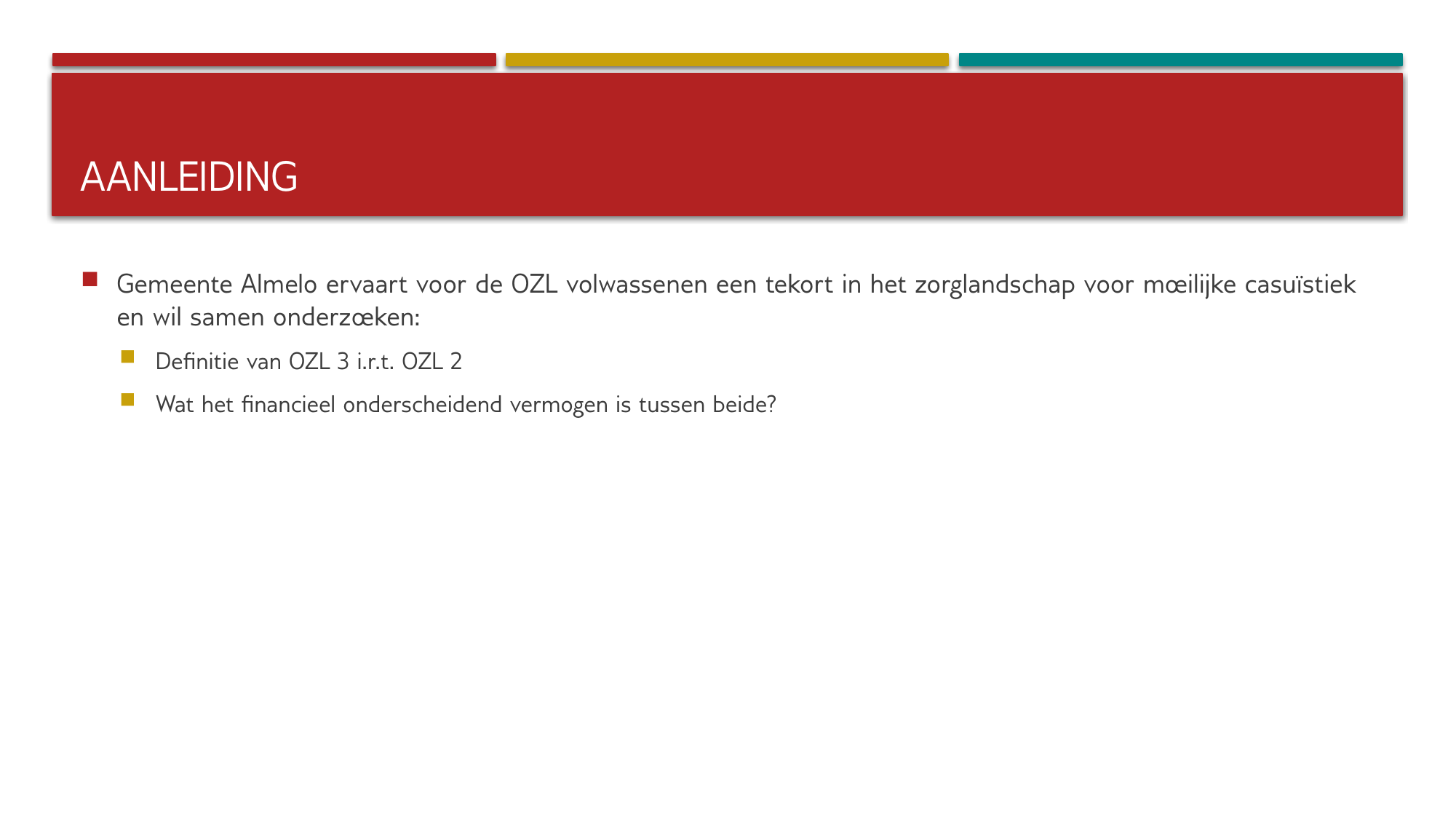

# Aanleiding
Gemeente Almelo ervaart voor de OZL volwassenen een tekort in het zorglandschap voor moeilijke casuïstiek en wil samen onderzoeken:
Definitie van OZL 3 i.r.t. OZL 2
Wat het financieel onderscheidend vermogen is tussen beide?